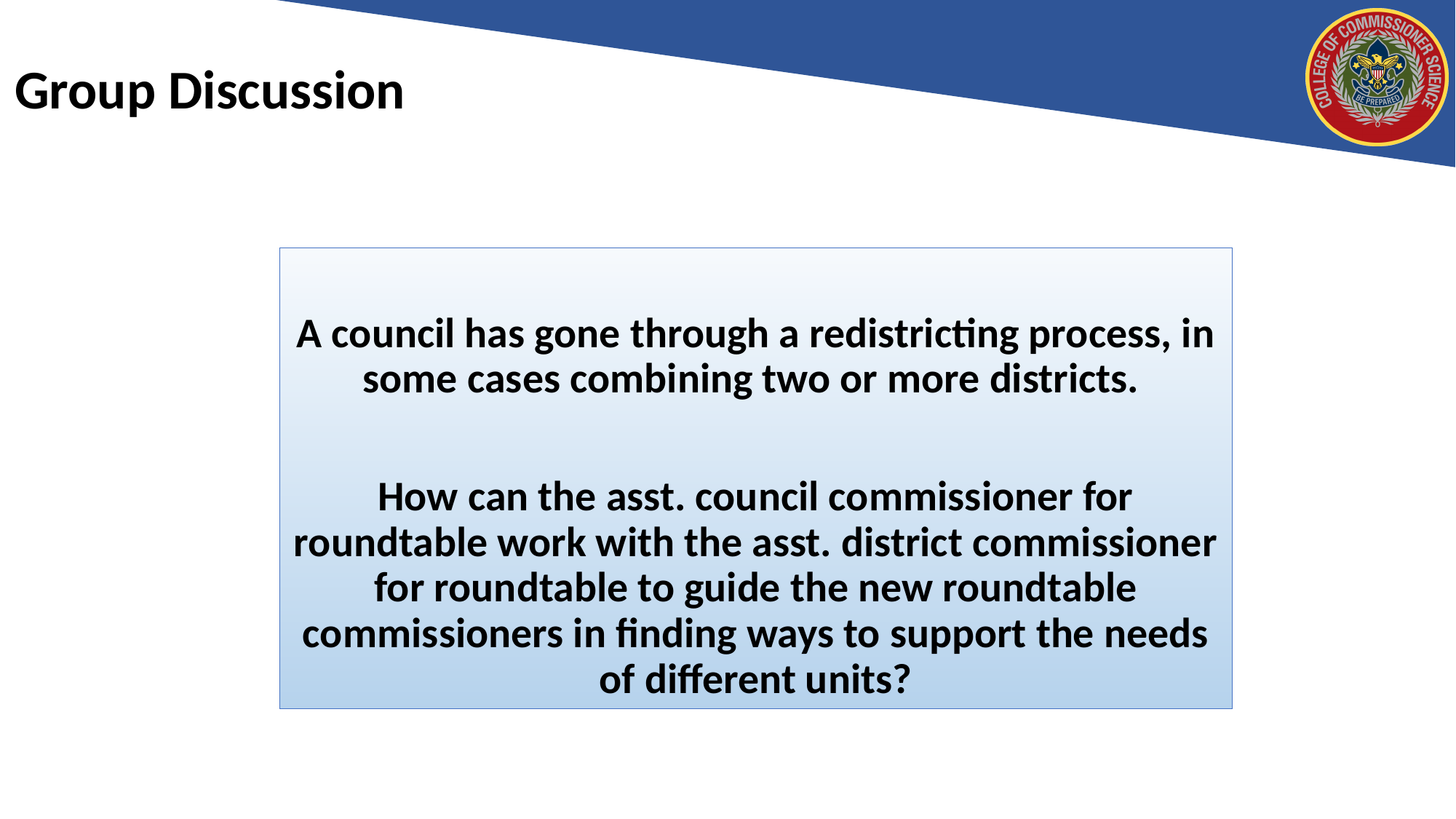

# Group Discussion

A council has gone through a redistricting process, in some cases combining two or more districts.

How can the asst. council commissioner for roundtable work with the asst. district commissioner for roundtable to guide the new roundtable commissioners in finding ways to support the needs of different units?